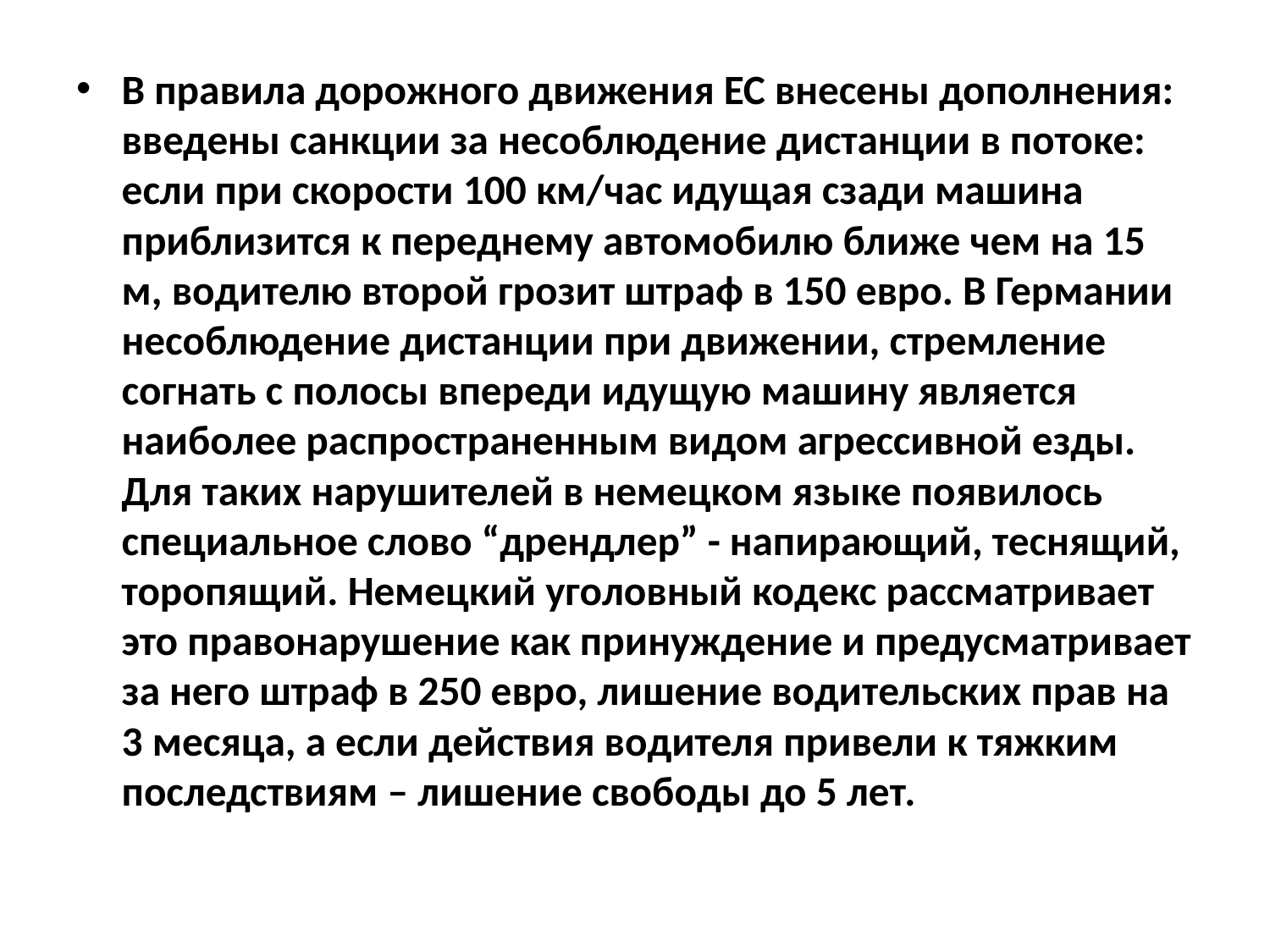

В правила дорожного движения ЕС внесены дополнения: введены санкции за несоблюдение дистанции в потоке: если при скорости 100 км/час идущая сзади машина приблизится к переднему автомобилю ближе чем на 15 м, водителю второй грозит штраф в 150 евро. В Германии несоблюдение дистанции при движении, стремление согнать с полосы впереди идущую машину является наиболее распространенным видом агрессивной езды. Для таких нарушителей в немецком языке появилось специальное слово “дрендлер” - напирающий, теснящий, торопящий. Немецкий уголовный кодекс рассматривает это правонарушение как принуждение и предусматривает за него штраф в 250 евро, лишение водительских прав на 3 месяца, а если действия водителя привели к тяжким последствиям – лишение свободы до 5 лет.